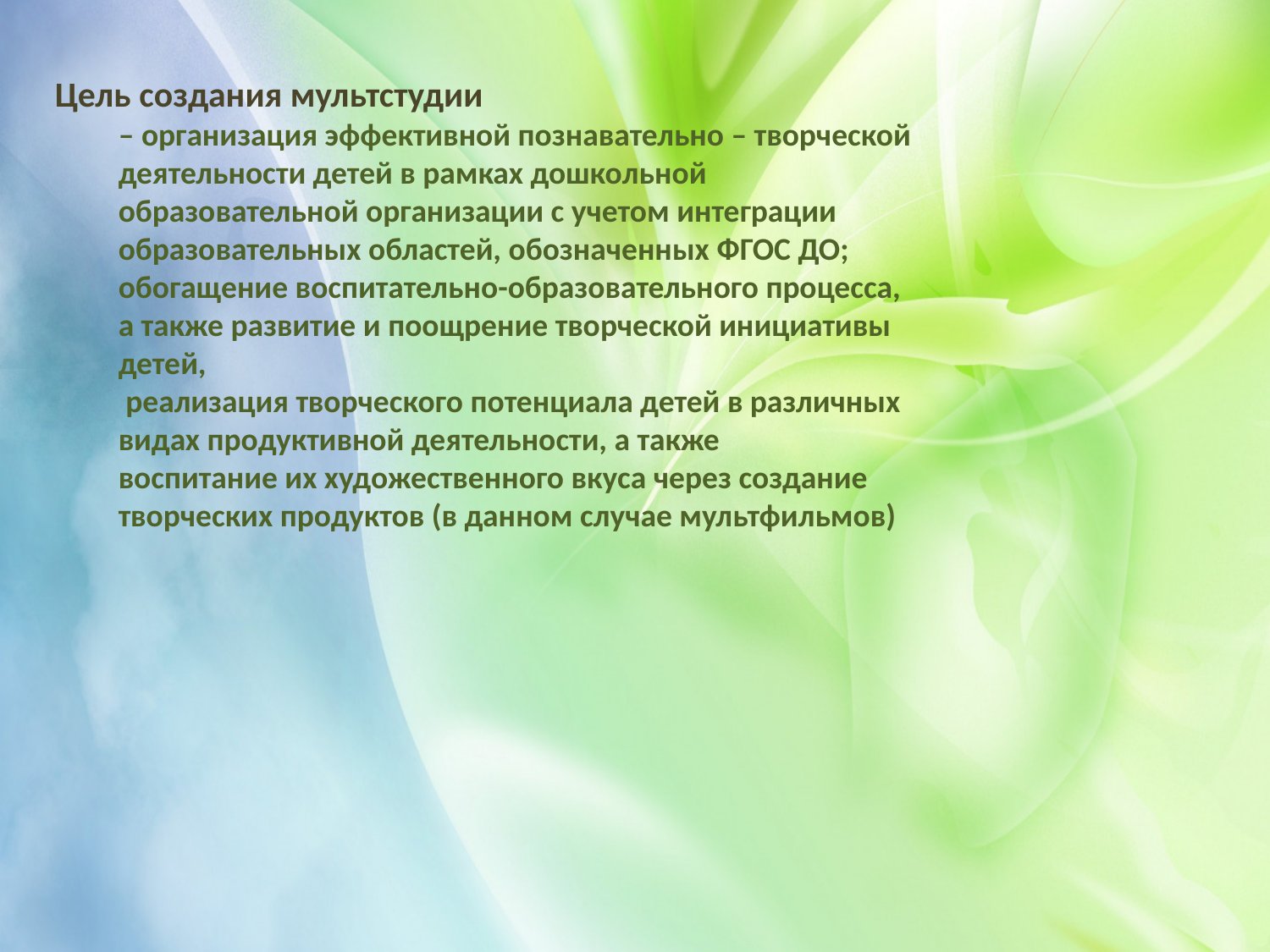

Цель создания мультстудии
– организация эффективной познавательно – творческой деятельности детей в рамках дошкольной образовательной организации с учетом интеграции образовательных областей, обозначенных ФГОС ДО;
обогащение воспитательно-образовательного процесса,
а также развитие и поощрение творческой инициативы детей,
 реализация творческого потенциала детей в различных видах продуктивной деятельности, а также
воспитание их художественного вкуса через создание творческих продуктов (в данном случае мультфильмов)